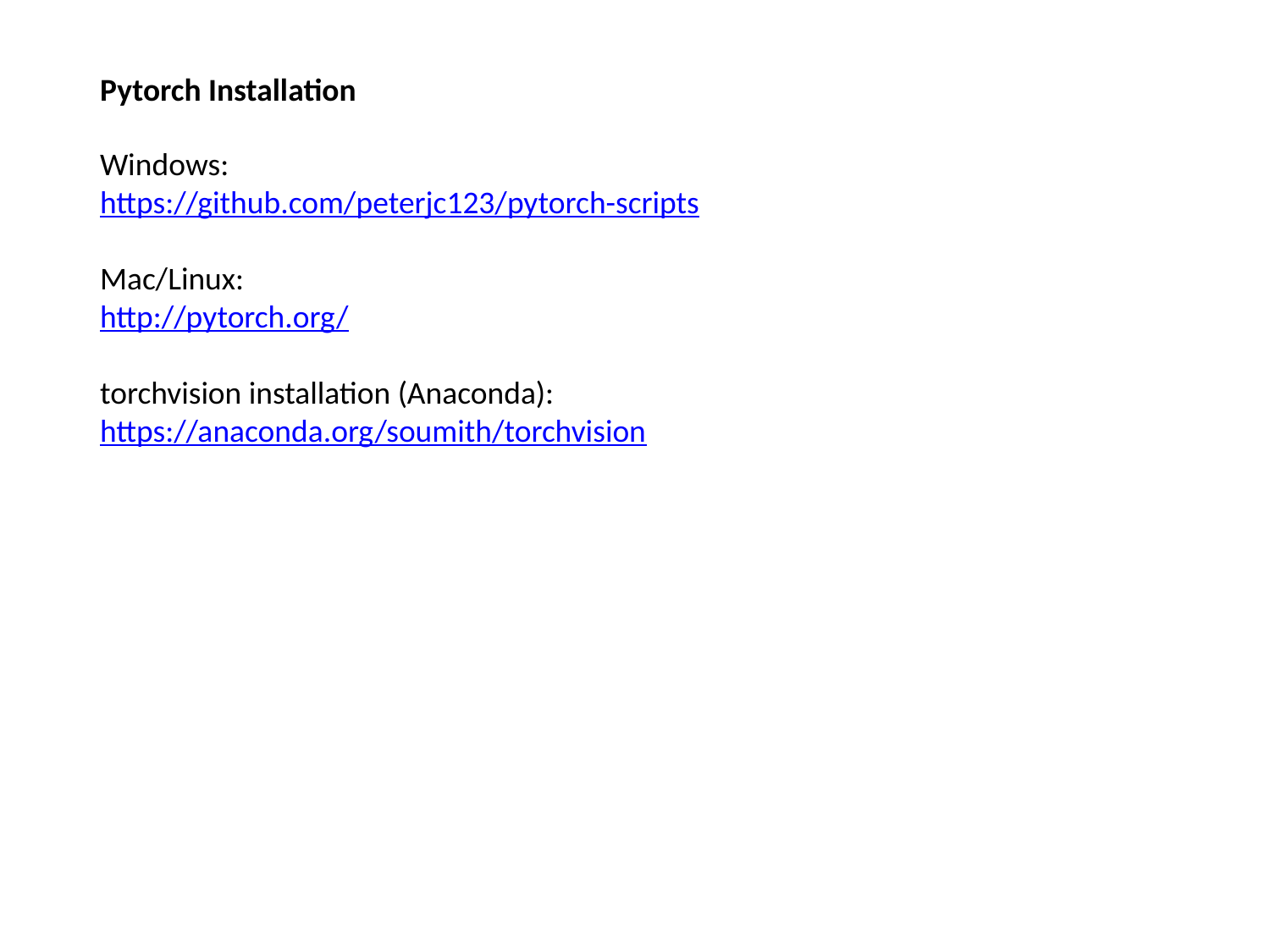

Pytorch Installation
Windows:
https://github.com/peterjc123/pytorch-scripts

Mac/Linux:
http://pytorch.org/

torchvision installation (Anaconda):
https://anaconda.org/soumith/torchvision